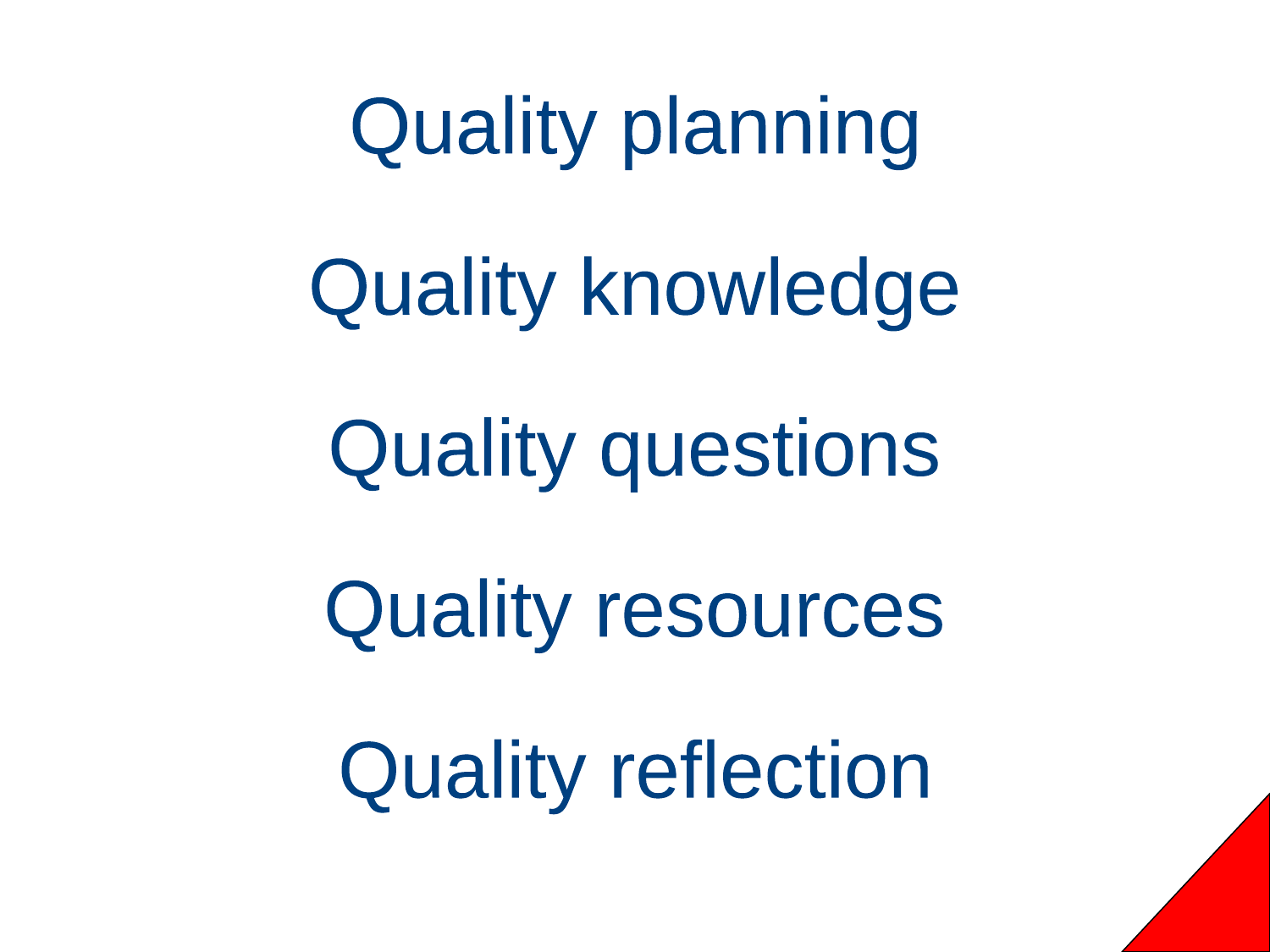

Quality planning

Quality knowledge

Quality questions

Quality resources

Quality reflection